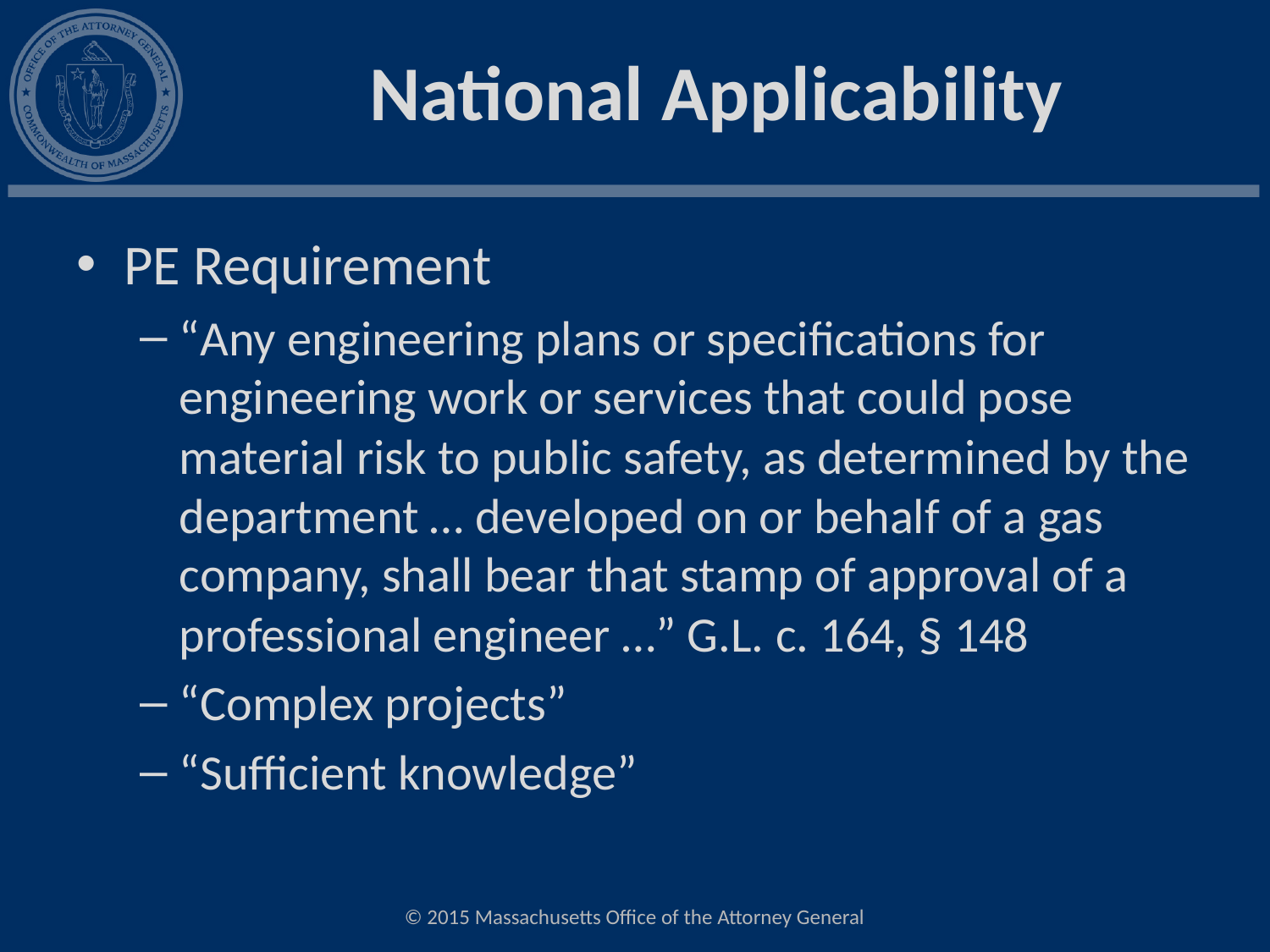

# National Applicability
PE Requirement
“Any engineering plans or specifications for engineering work or services that could pose material risk to public safety, as determined by the department … developed on or behalf of a gas company, shall bear that stamp of approval of a professional engineer …” G.L. c. 164, § 148
“Complex projects”
“Sufficient knowledge”

© 2015 Massachusetts Office of the Attorney General